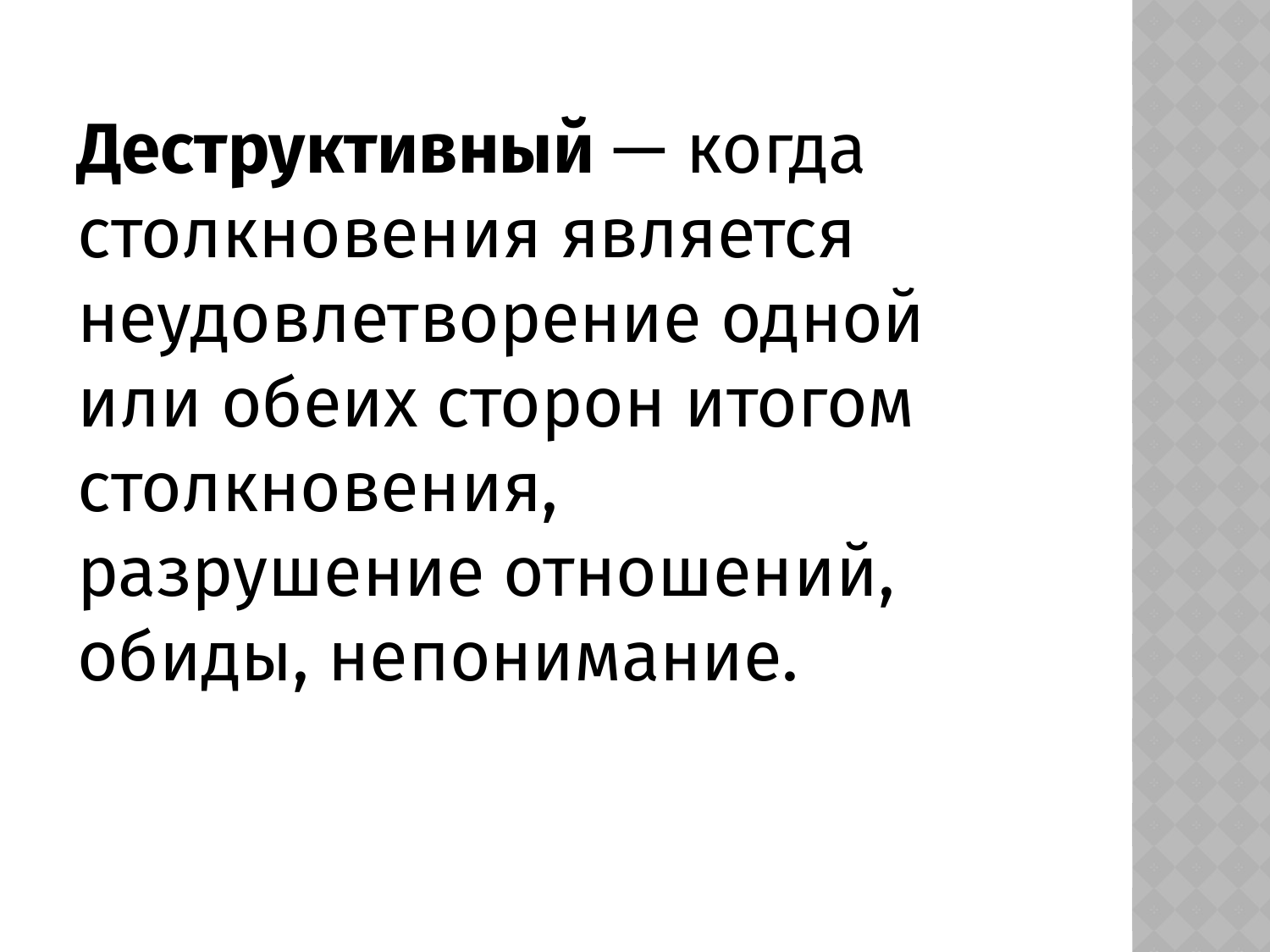

Деструктивный — когда столкновения является неудовлетворение одной или обеих сторон итогом столкновения, разрушение отношений, обиды, непонимание.